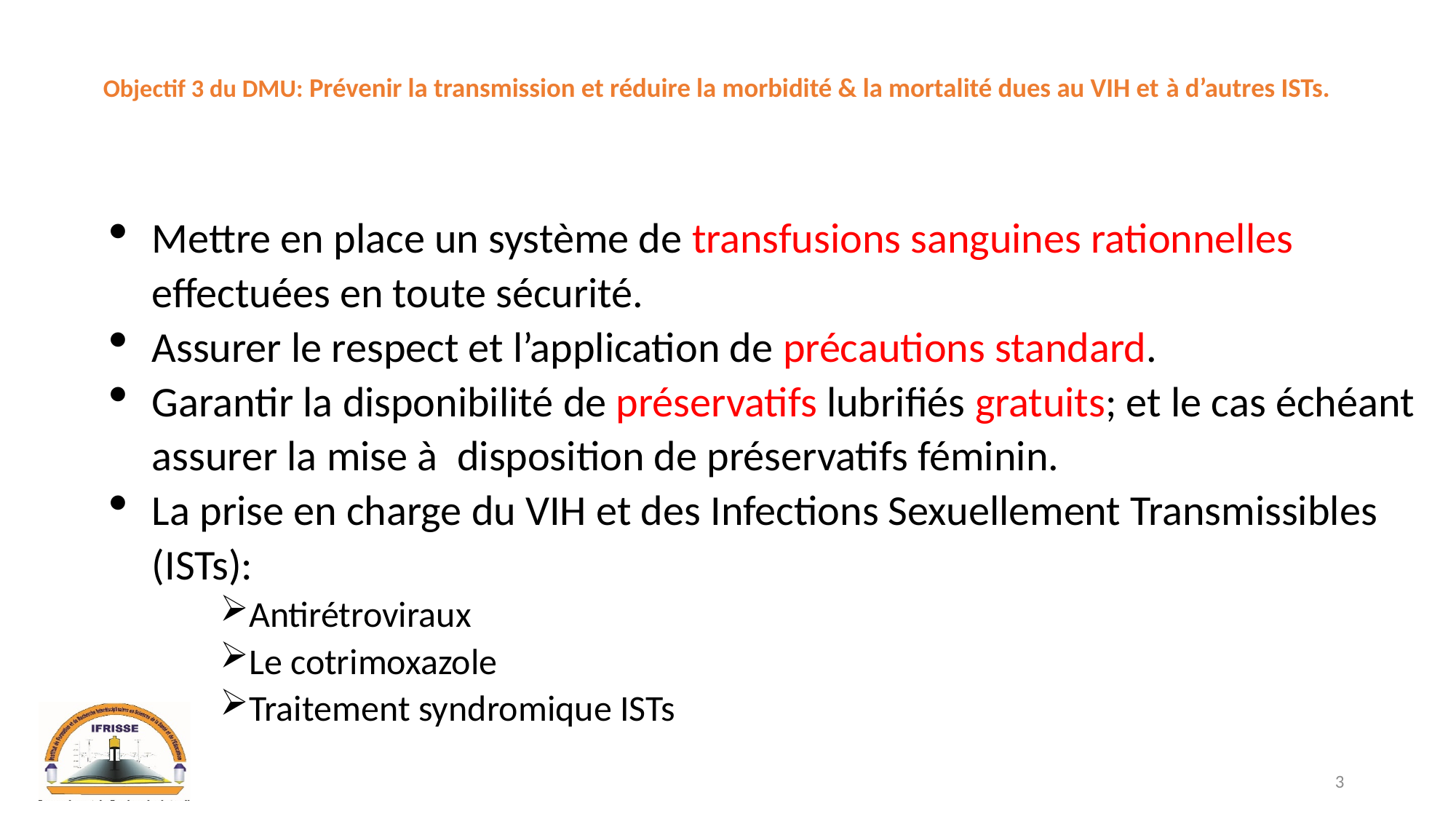

# Objectif 3 du DMU: Prévenir la transmission et réduire la morbidité & la mortalité dues au VIH et à d’autres ISTs.
Mettre en place un système de transfusions sanguines rationnelles effectuées en toute sécurité.
Assurer le respect et l’application de précautions standard.
Garantir la disponibilité de préservatifs lubrifiés gratuits; et le cas échéant assurer la mise à  disposition de préservatifs féminin.
La prise en charge du VIH et des Infections Sexuellement Transmissibles (ISTs):
Antirétroviraux
Le cotrimoxazole
Traitement syndromique ISTs

3